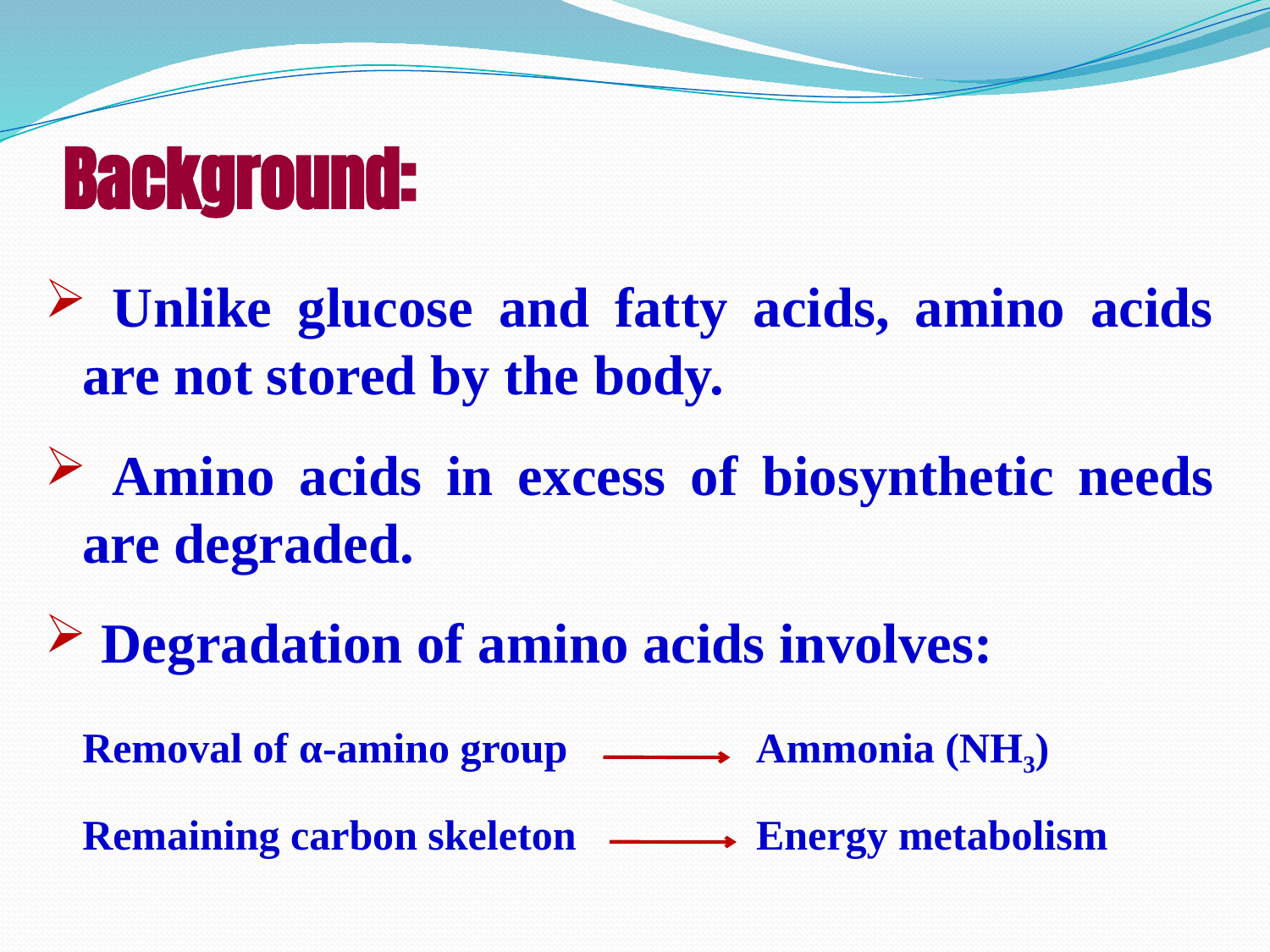

# Background:
 Unlike glucose and fatty acids, amino acids are not stored by the body.
 Amino acids in excess of biosynthetic needs are degraded.
 Degradation of amino acids involves:
	Removal of α-amino group                  Ammonia (NH3)
	Remaining carbon skeleton                 Energy metabolism